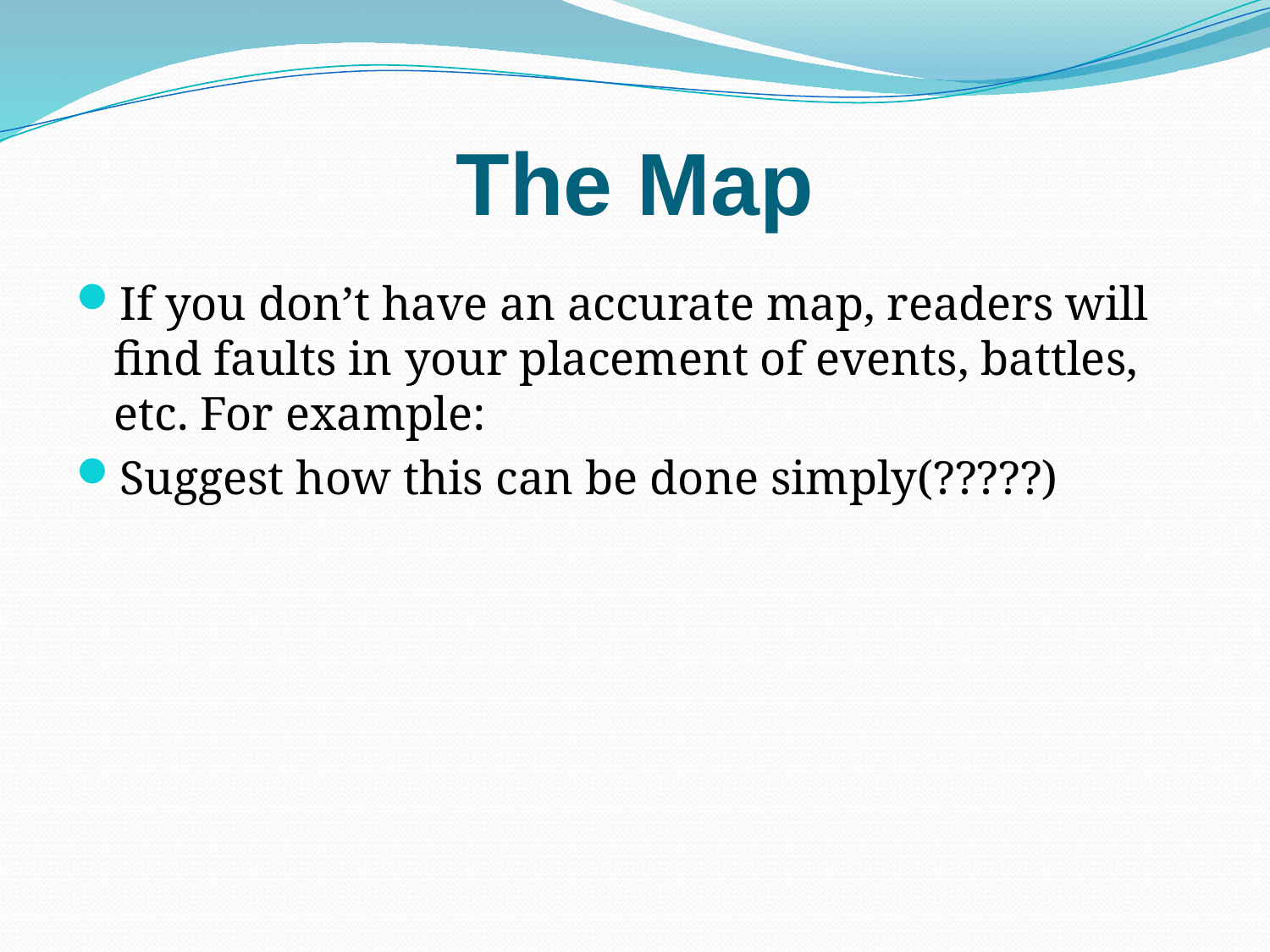

# The Map
If you don’t have an accurate map, readers will find faults in your placement of events, battles, etc. For example:
Suggest how this can be done simply(?????)